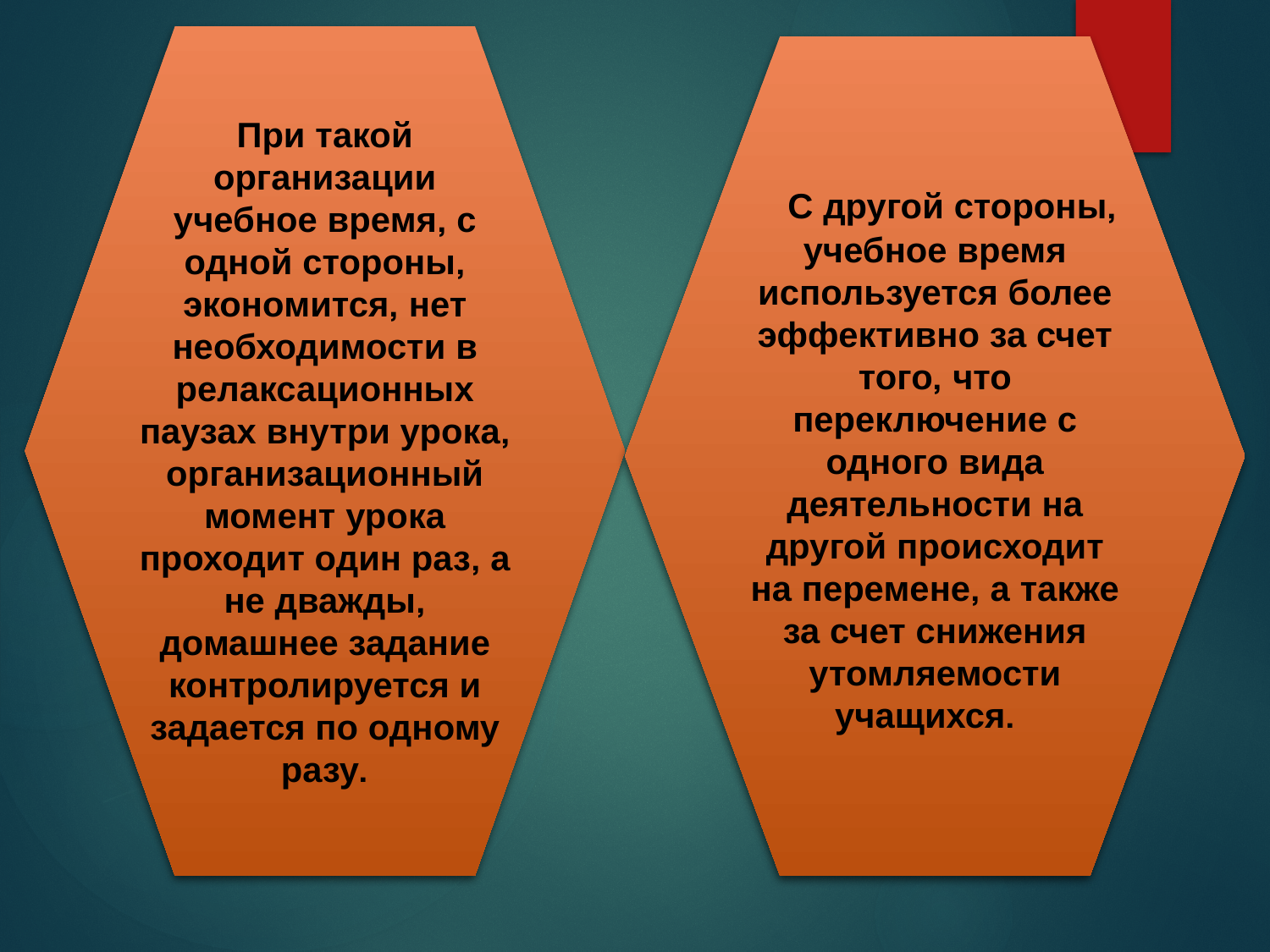

При такой организации учебное время, с одной стороны, экономится, нет необходимости в релаксационных паузах внутри урока, организационный момент урока проходит один раз, а не дважды, домашнее задание контролируется и задается по одному разу.
   С другой стороны, учебное время используется более эффективно за счет того, что переключение с одного вида деятельности на другой происходит на перемене, а также за счет снижения утомляемости учащихся.